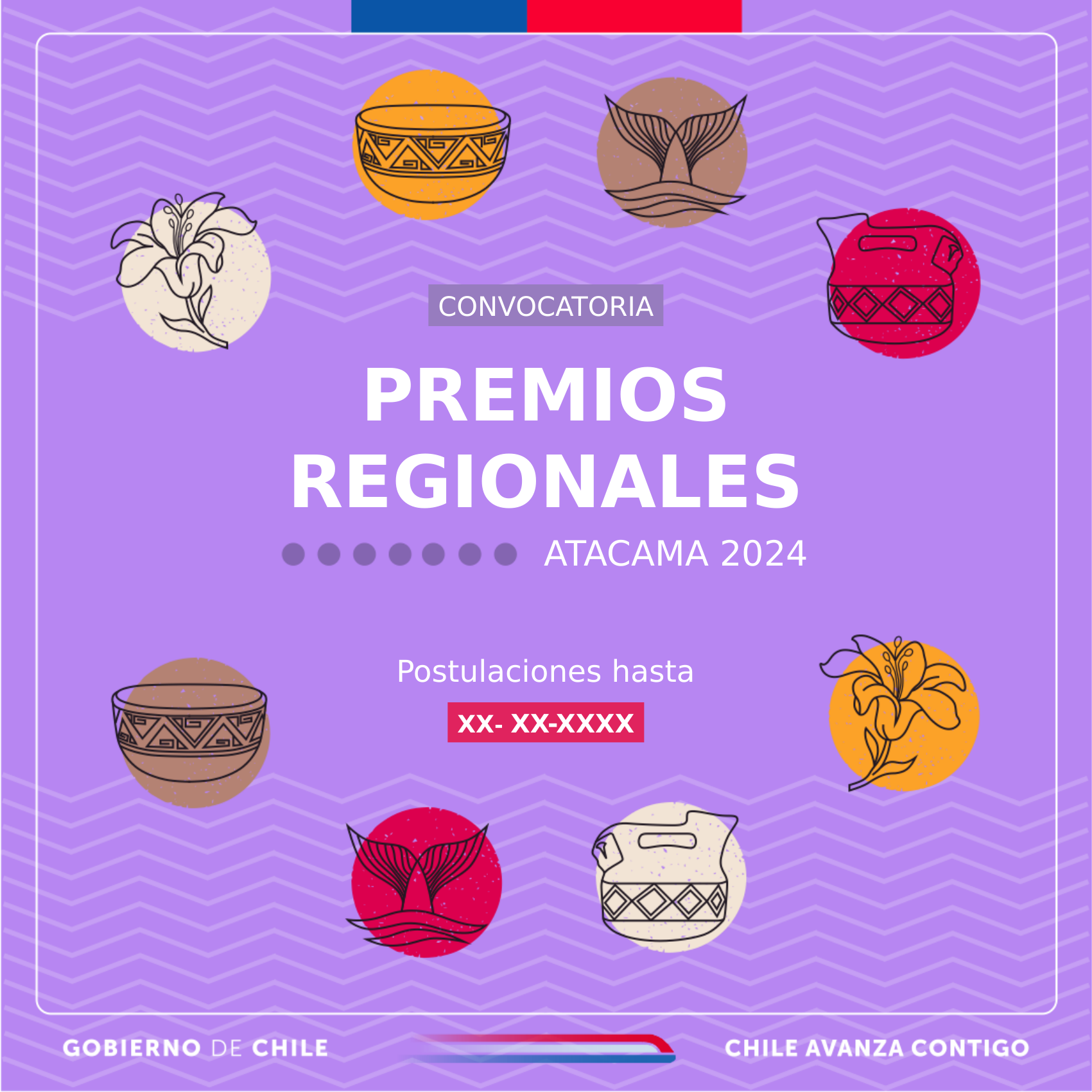

CONVOCATORIA
PREMIOS
REGIONALES
ATACAMA 2024
Postulaciones hasta
XX- XX-XXXX